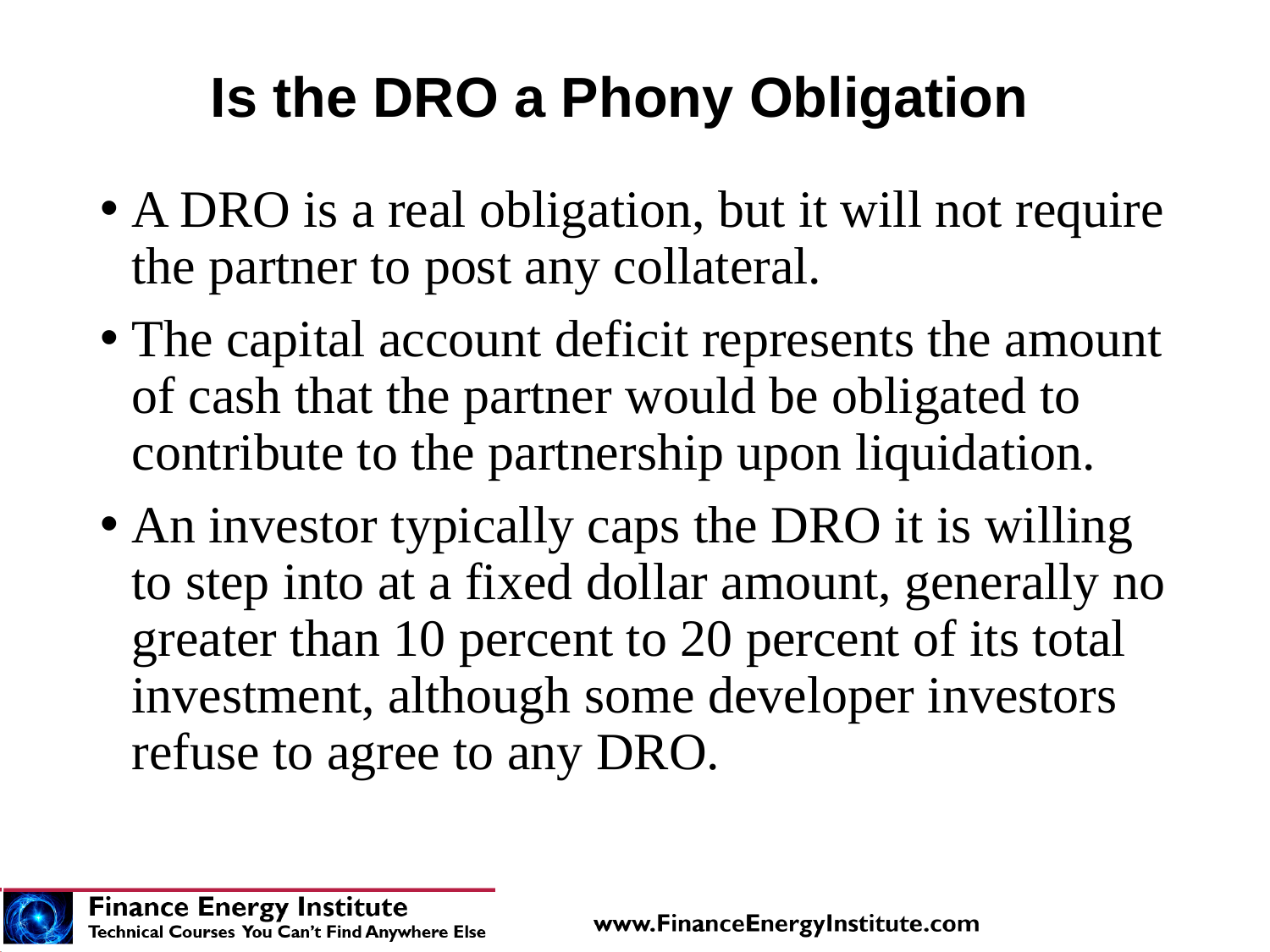

# Is the DRO a Phony Obligation
A DRO is a real obligation, but it will not require the partner to post any collateral.
The capital account deficit represents the amount of cash that the partner would be obligated to contribute to the partnership upon liquidation.
An investor typically caps the DRO it is willing to step into at a fixed dollar amount, generally no greater than 10 percent to 20 percent of its total investment, although some developer investors refuse to agree to any DRO.